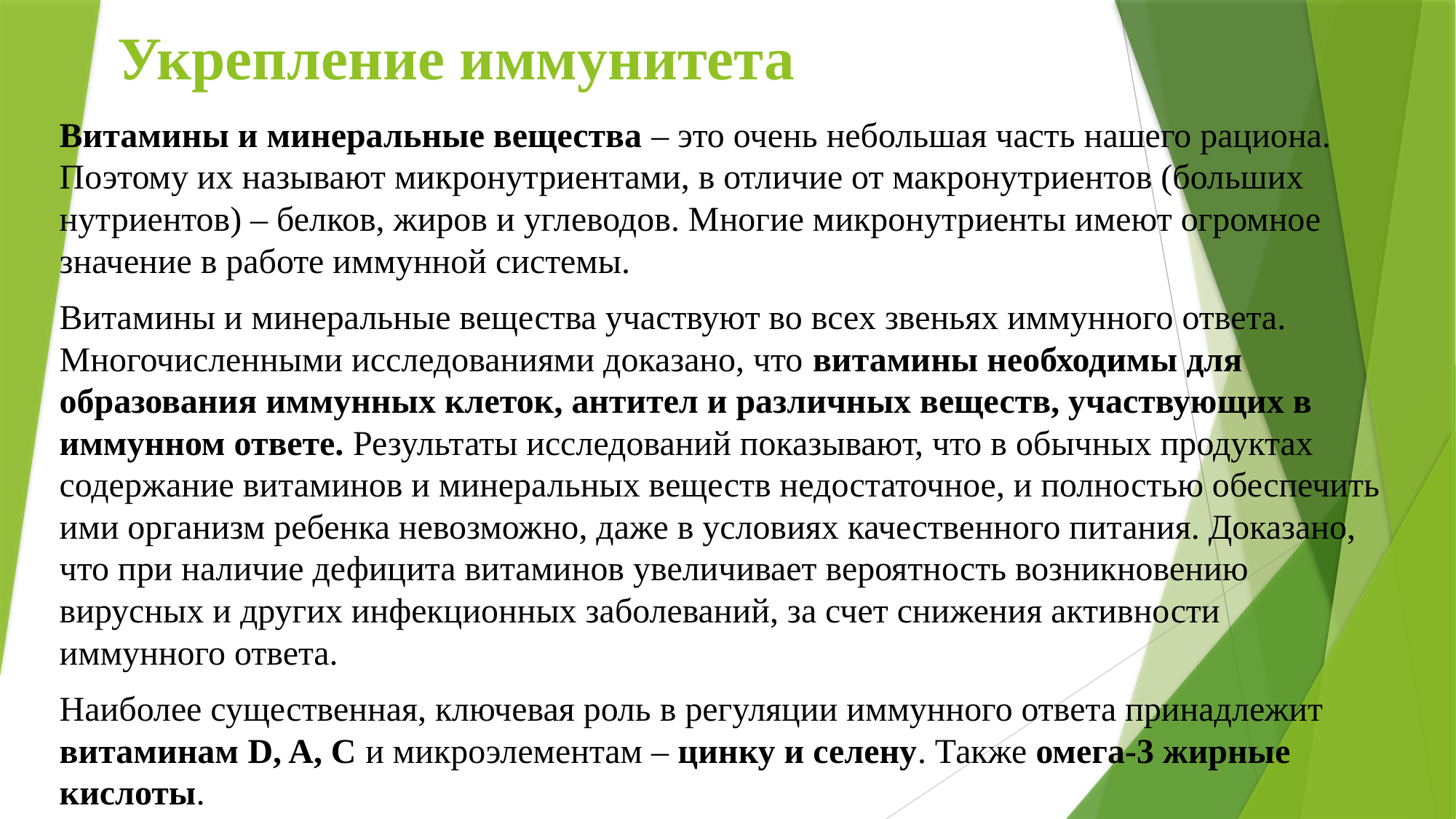

# Укрепление иммунитета
Витамины и минеральные вещества – это очень небольшая часть нашего рациона. Поэтому их называют микронутриентами, в отличие от макронутриентов (больших нутриентов) – белков, жиров и углеводов. Многие микронутриенты имеют огромное значение в работе иммунной системы.
Витамины и минеральные вещества участвуют во всех звеньях иммунного ответа. Многочисленными исследованиями доказано, что витамины необходимы для образования иммунных клеток, антител и различных веществ, участвующих в иммунном ответе. Результаты исследований показывают, что в обычных продуктах содержание витаминов и минеральных веществ недостаточное, и полностью обеспечить ими организм ребенка невозможно, даже в условиях качественного питания. Доказано, что при наличие дефицита витаминов увеличивает вероятность возникновению вирусных и других инфекционных заболеваний, за счет снижения активности иммунного ответа.
Наиболее существенная, ключевая роль в регуляции иммунного ответа принадлежит витаминам D, A, C и микроэлементам – цинку и селену. Также омега-3 жирные кислоты.